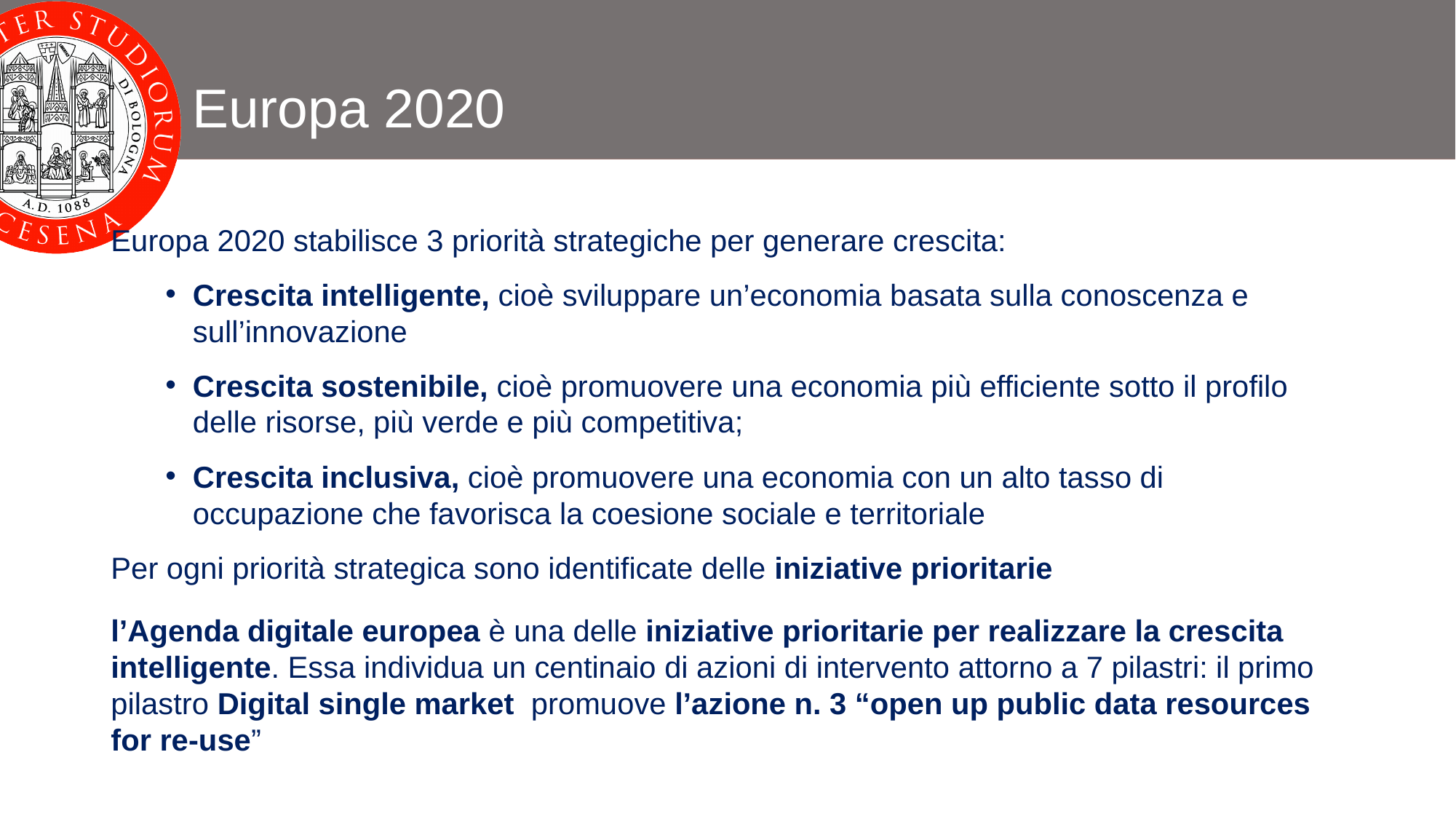

# Europa 2020
Europa 2020 stabilisce 3 priorità strategiche per generare crescita:
Crescita intelligente, cioè sviluppare un’economia basata sulla conoscenza e sull’innovazione
Crescita sostenibile, cioè promuovere una economia più efficiente sotto il profilo delle risorse, più verde e più competitiva;
Crescita inclusiva, cioè promuovere una economia con un alto tasso di occupazione che favorisca la coesione sociale e territoriale
Per ogni priorità strategica sono identificate delle iniziative prioritarie
l’Agenda digitale europea è una delle iniziative prioritarie per realizzare la crescita intelligente. Essa individua un centinaio di azioni di intervento attorno a 7 pilastri: il primo pilastro Digital single market  promuove l’azione n. 3 “open up public data resources for re-use”